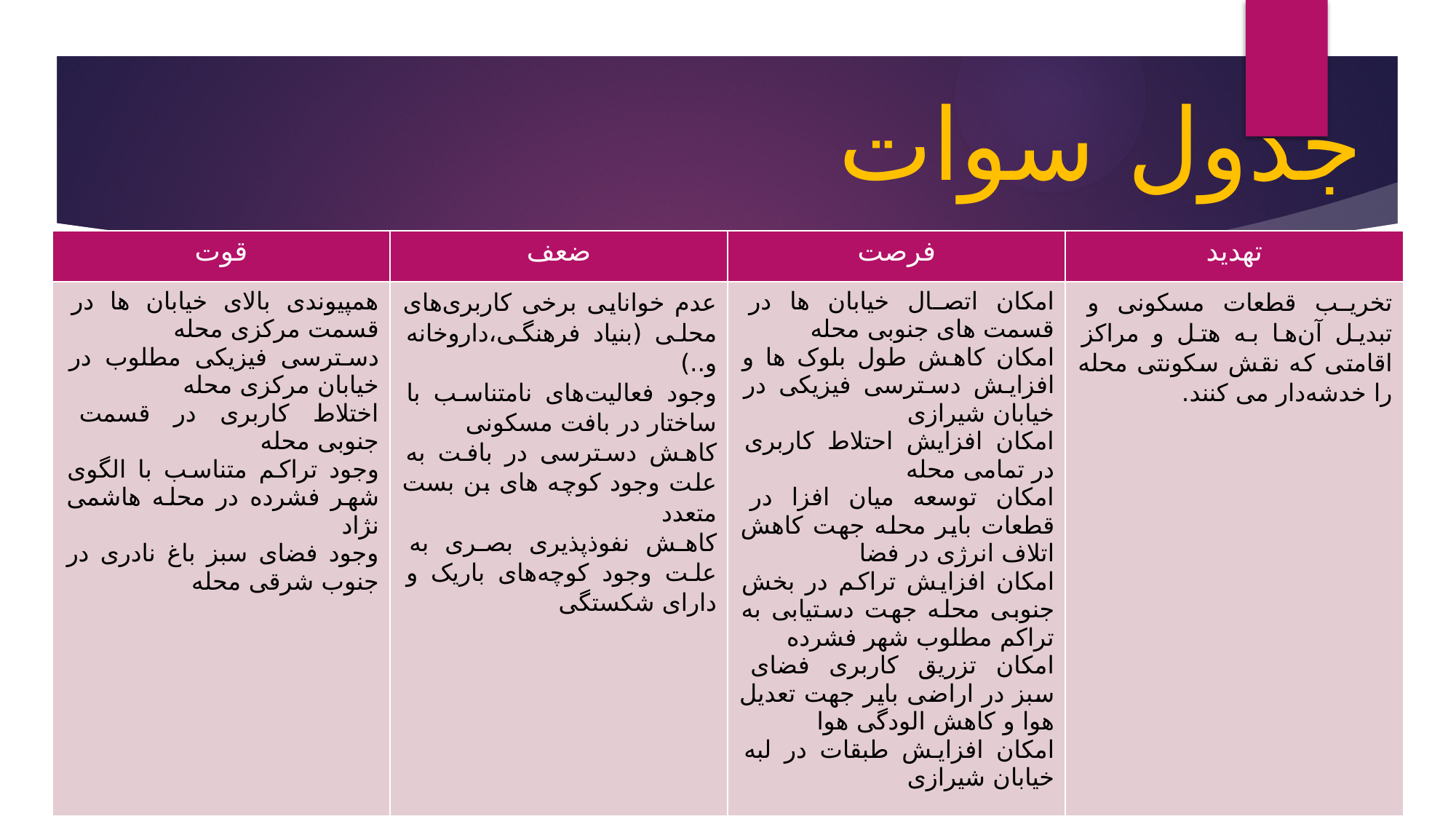

جدول سوات
| قوت | ضعف | فرصت | تهدید |
| --- | --- | --- | --- |
| همپیوندی بالای خیابان ها در قسمت مرکزی محله دسترسی فیزیکی مطلوب در خیابان مرکزی محله اختلاط کاربری در قسمت جنوبی محله وجود تراکم متناسب با الگوی شهر فشرده در محله هاشمی نژاد وجود فضای سبز باغ نادری در جنوب شرقی محله | عدم خوانایی برخی کاربری‌های محلی (بنیاد فرهنگی،داروخانه و..) وجود فعالیت‌های نامتناسب با ساختار در بافت مسکونی کاهش دسترسی در بافت به علت وجود کوچه های بن بست متعدد کاهش نفوذپذیری بصری به علت وجود کوچه‌های باریک و دارای شکستگی | امکان اتصال خیابان ها در قسمت های جنوبی محله امکان کاهش طول بلوک ها و افزایش دسترسی فیزیکی در خیابان شیرازی امکان افزایش احتلاط کاربری در تمامی محله امکان توسعه میان افزا در قطعات بایر محله جهت کاهش اتلاف انرژی در فضا امکان افزایش تراکم در بخش جنوبی محله جهت دستیابی به تراکم مطلوب شهر فشرده امکان تزریق کاربری فضای سبز در اراضی بایر جهت تعدیل هوا و کاهش الودگی هوا امکان افزایش طبقات در لبه خیابان شیرازی | تخریب قطعات مسکونی و تبدیل آن‌ها به هتل و مراکز اقامتی که نقش سکونتی محله را خدشه‌دار می کنند. |